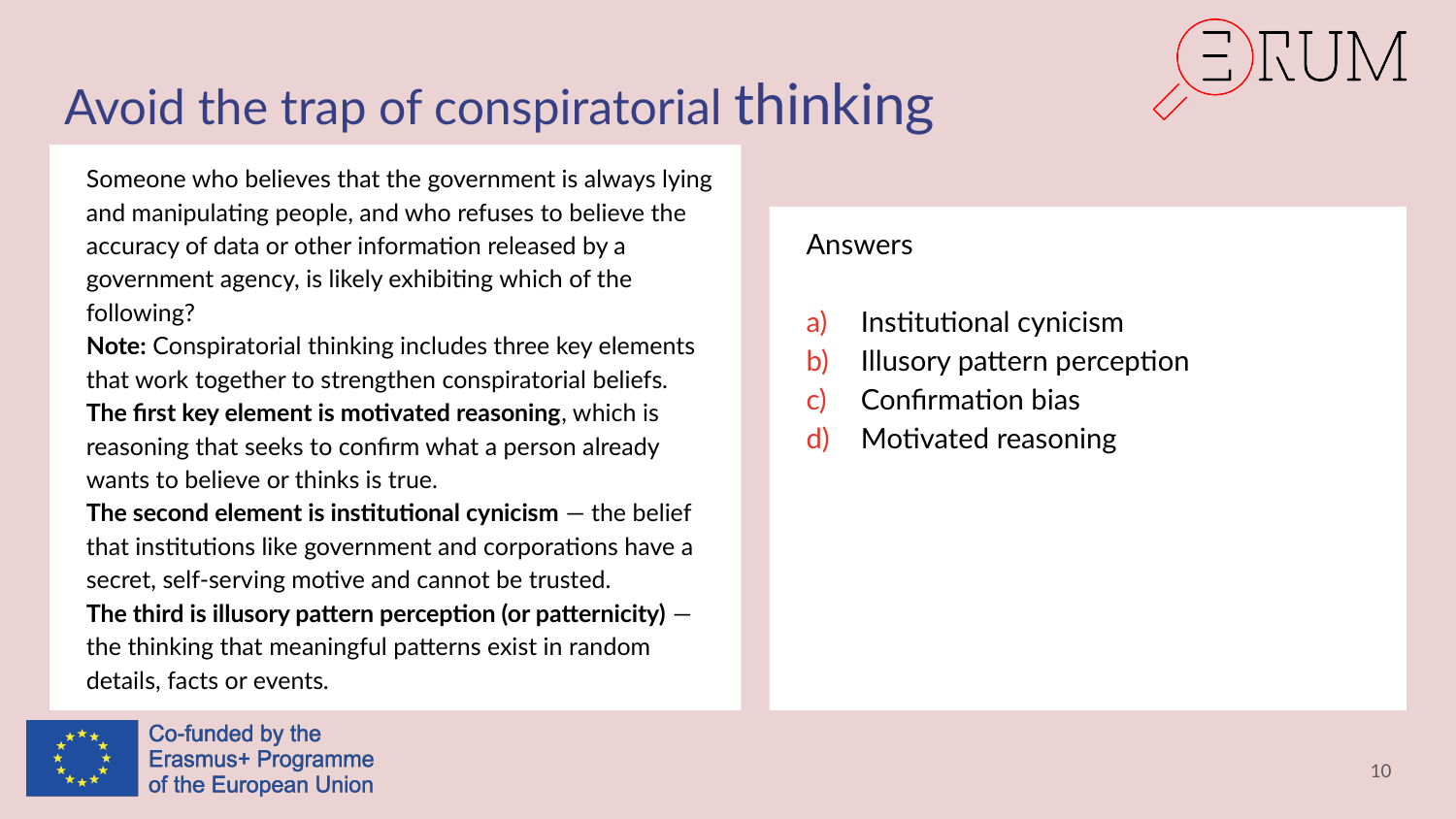

# Avoid the trap of conspiratorial thinking
Someone who believes that the government is always lying and manipulating people, and who refuses to believe the accuracy of data or other information released by a government agency, is likely exhibiting which of the following?
Note: Conspiratorial thinking includes three key elements that work together to strengthen conspiratorial beliefs.
The first key element is motivated reasoning, which is reasoning that seeks to confirm what a person already wants to believe or thinks is true.
The second element is institutional cynicism — the belief that institutions like government and corporations have a secret, self-serving motive and cannot be trusted.
The third is illusory pattern perception (or patternicity) — the thinking that meaningful patterns exist in random details, facts or events.

Answers

Institutional cynicism
Illusory pattern perception
Confirmation bias
Motivated reasoning

10